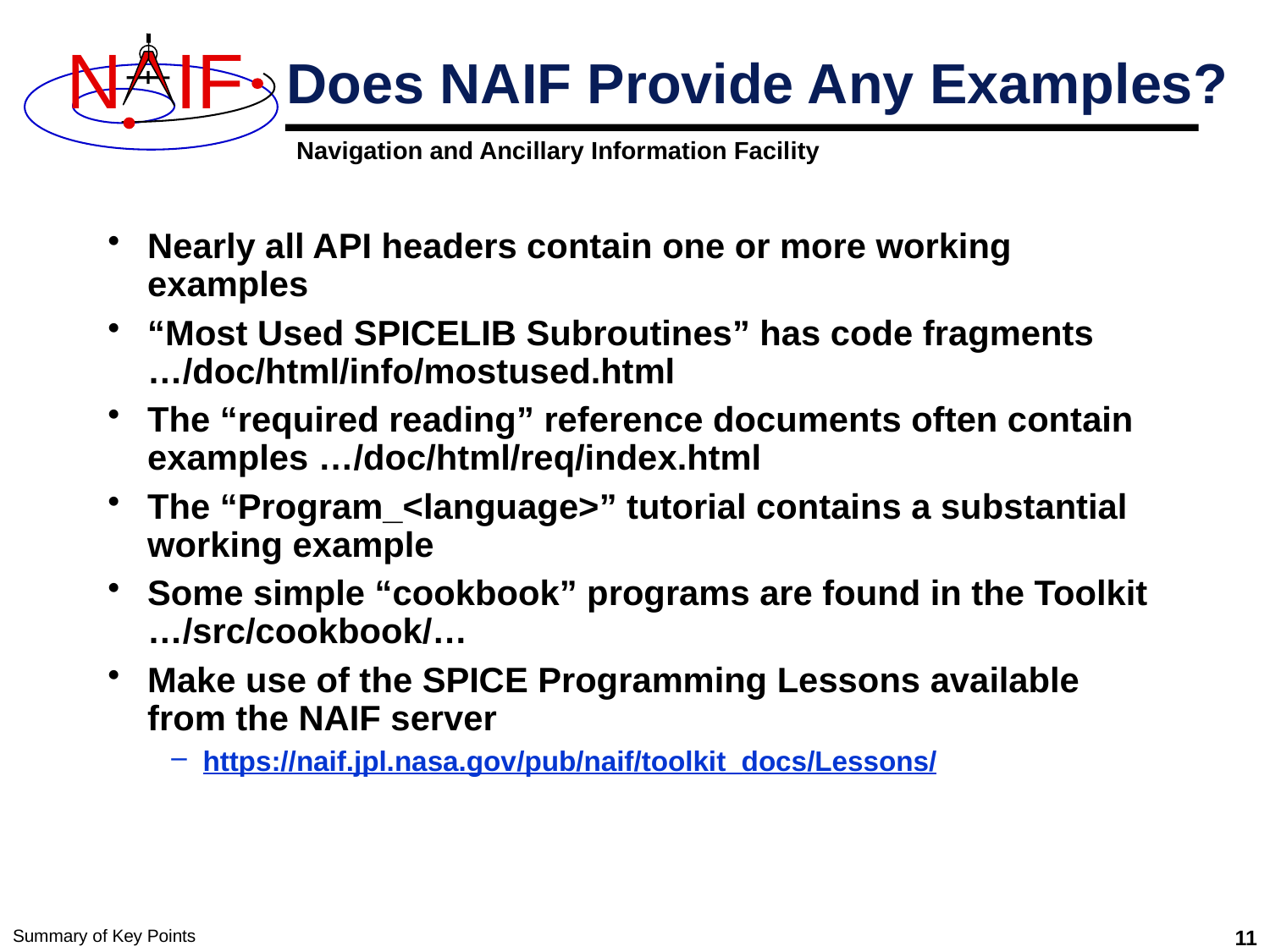

# Does NAIF Provide Any Examples?
Nearly all API headers contain one or more working examples
“Most Used SPICELIB Subroutines” has code fragments  …/doc/html/info/mostused.html
The “required reading” reference documents often contain examples …/doc/html/req/index.html
The “Program_<language>” tutorial contains a substantial working example
Some simple “cookbook” programs are found in the Toolkit  …/src/cookbook/…
Make use of the SPICE Programming Lessons available from the NAIF server
https://naif.jpl.nasa.gov/pub/naif/toolkit_docs/Lessons/
Summary of Key Points
11